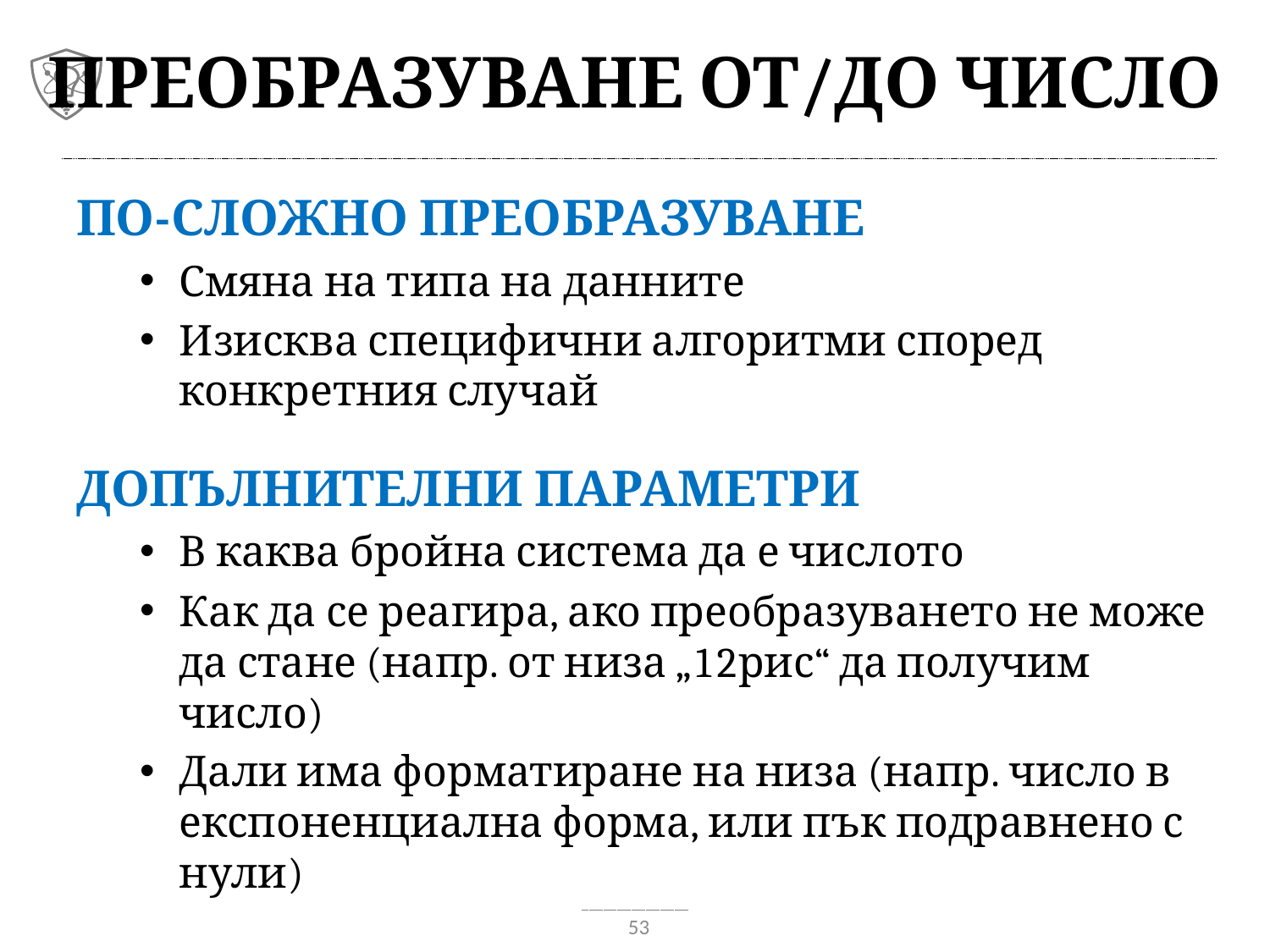

# Преобразуване от/до число
По-сложно преобразуване
Смяна на типа на данните
Изисква специфични алгоритми според конкретния случай
Допълнителни параметри
В каква бройна система да е числото
Как да се реагира, ако преобразуването не може да стане (напр. от низа „12рис“ да получим число)
Дали има форматиране на низа (напр. число в експоненциална форма, или пък подравнено с нули)
53